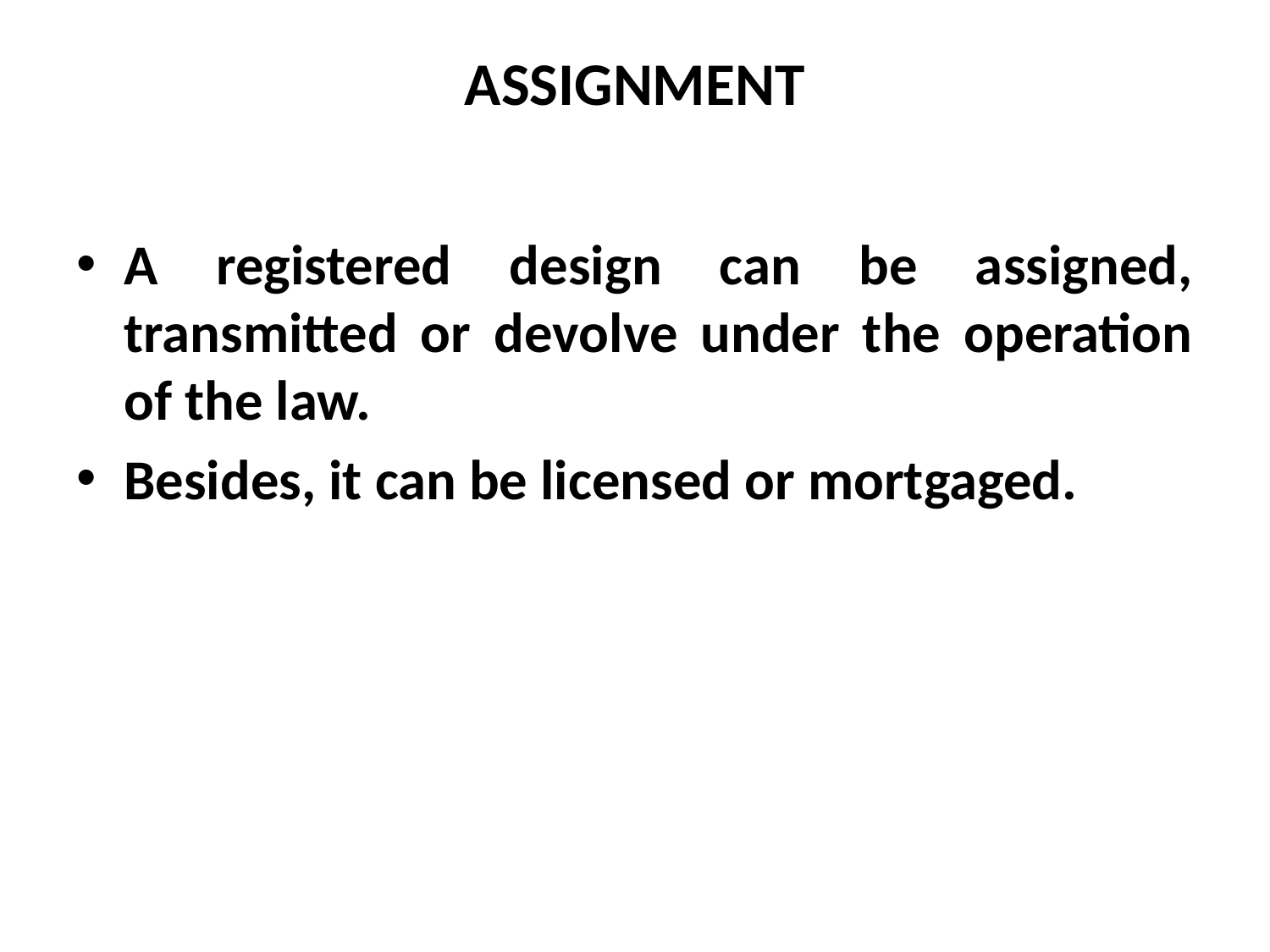

# ASSIGNMENT
A registered design can be assigned, transmitted or devolve under the operation of the law.
Besides, it can be licensed or mortgaged.